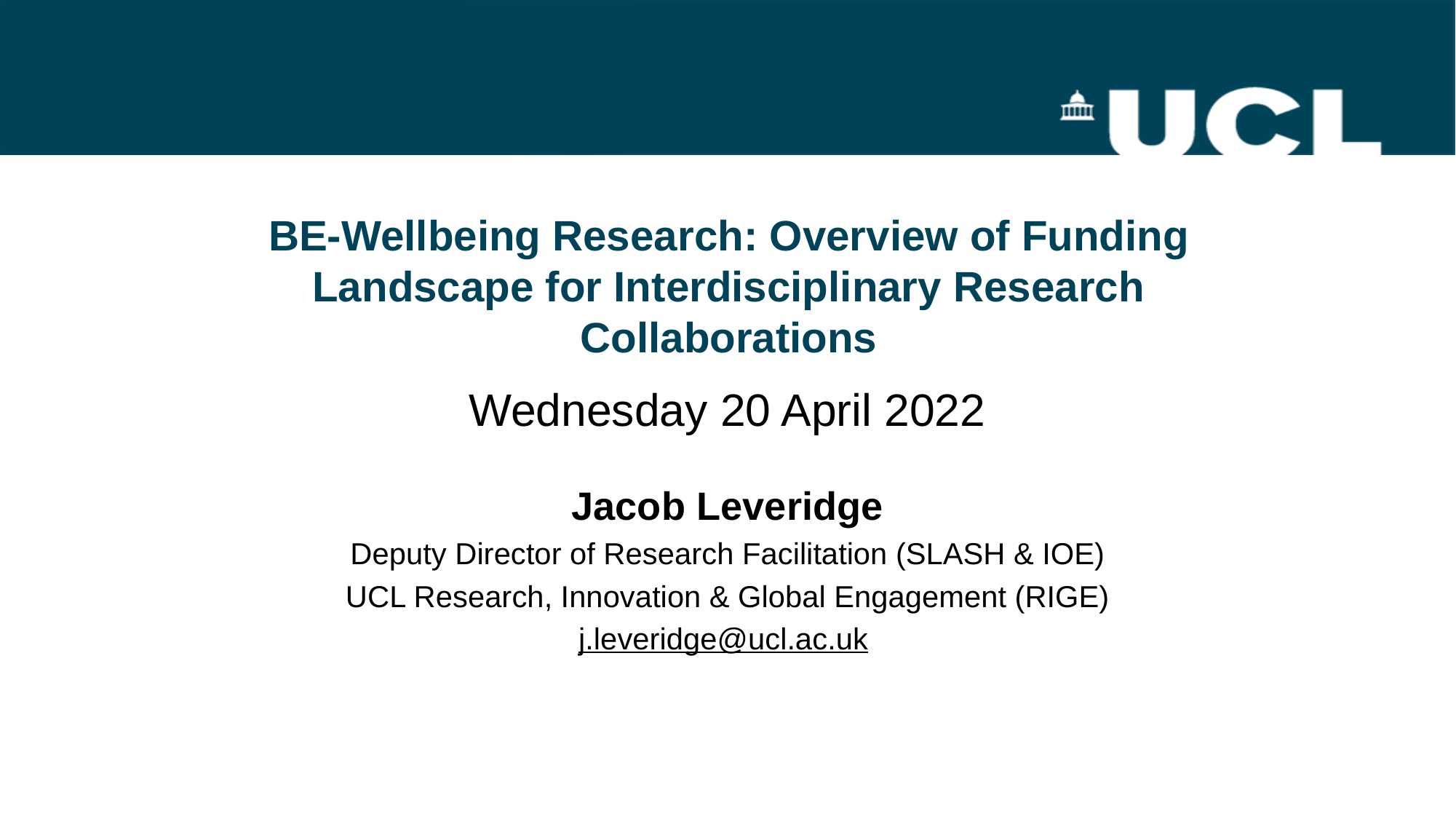

# BE-Wellbeing Research: Overview of Funding Landscape for Interdisciplinary Research Collaborations

Wednesday 20 April 2022

Jacob Leveridge
Deputy Director of Research Facilitation (SLASH & IOE)
UCL Research, Innovation & Global Engagement (RIGE)
j.leveridge@ucl.ac.uk